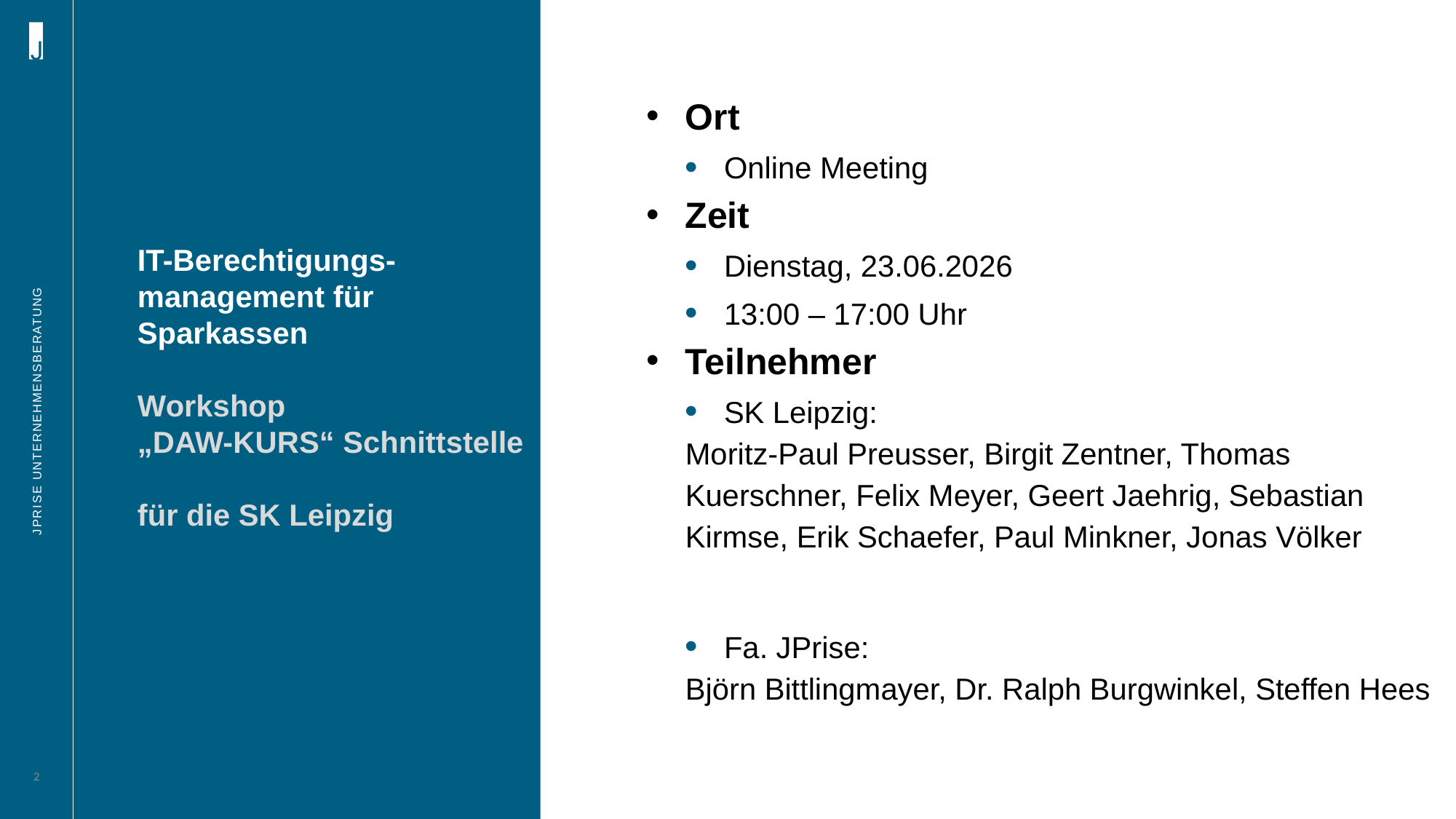

Ort
	Online Meeting
Zeit
	Dienstag, 23.06.2026
	13:00 – 17:00 Uhr
Teilnehmer
	SK Leipzig:
Moritz-Paul Preusser, Birgit Zentner, ​Thomas Kuerschner, ​Felix Meyer, Geert Jaehrig, Sebastian Kirmse, ​Erik Schaefer, ​Paul Minkner, ​Jonas Völker

	Fa. JPrise:
Björn Bittlingmayer, Dr. Ralph Burgwinkel, Steffen Hees

# IT-Berechtigungs-management für Sparkassen Workshop „DAW-KURS“ Schnittstelle für die SK Leipzig
2